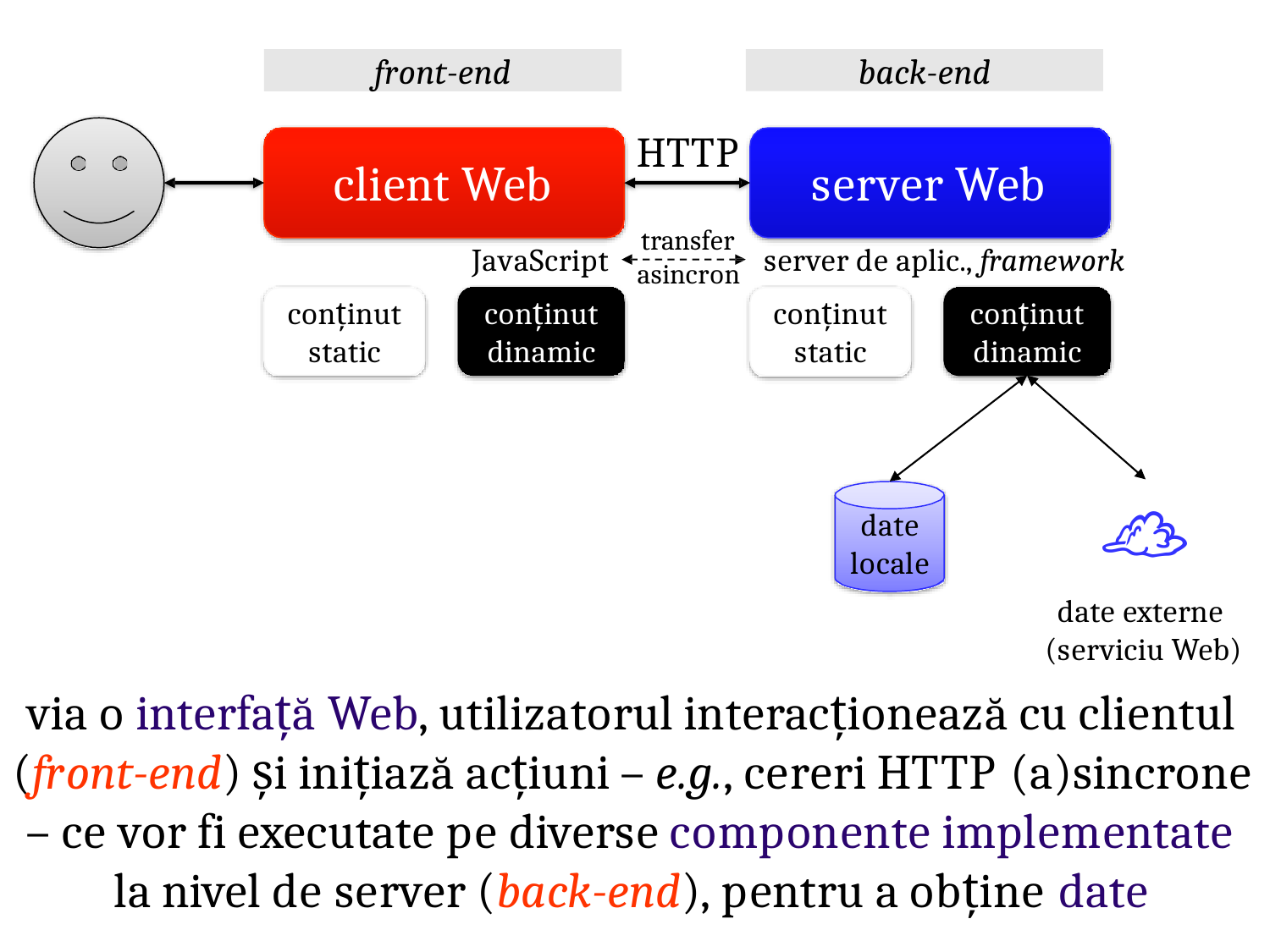

front-end
back-end

HTTP

client Web
JavaScript
server Web
server de aplic., framework
transfer  asincron

conținut
static
conținut
dinamic
conținut
static
conținut
dinamic

☁
date externe  (serviciu Web)
via o interfață Web, utilizatorul interacționează cu clientul  (front-end) și inițiază acțiuni – e.g., cereri HTTP (a)sincrone
– ce vor fi executate pe diverse componente implementate  la nivel de server (back-end), pentru a obține date

date
locale